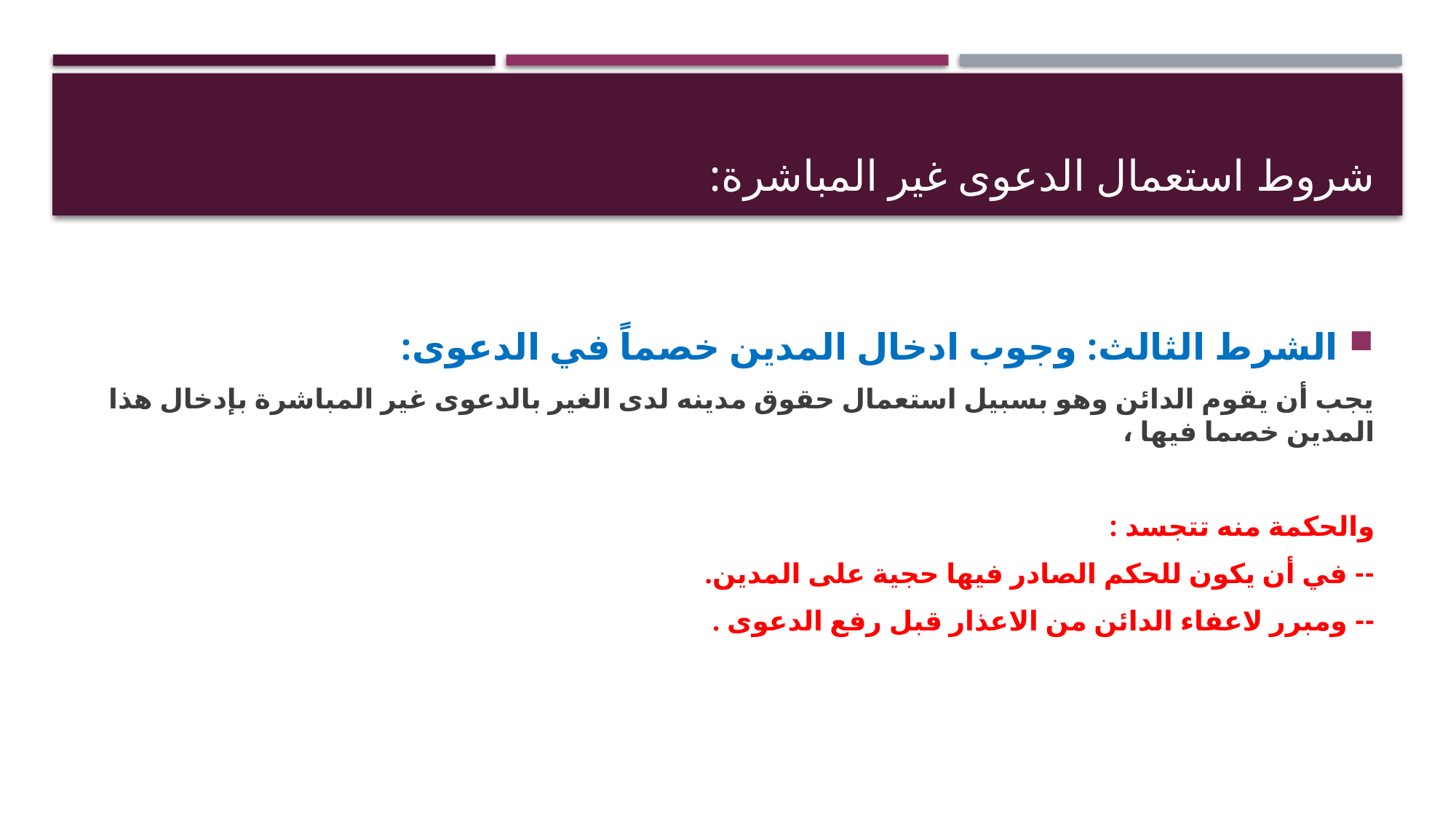

# شروط استعمال الدعوى غير المباشرة:
الشرط الثالث: وجوب ادخال المدين خصماً في الدعوى:
يجب أن يقوم الدائن وهو بسبيل استعمال حقوق مدينه لدى الغير بالدعوى غير المباشرة بإدخال هذا المدين خصما فيها ،

والحكمة منه تتجسد :
-- في أن يكون للحكم الصادر فيها حجية على المدين.
-- ومبرر لاعفاء الدائن من الاعذار قبل رفع الدعوى .